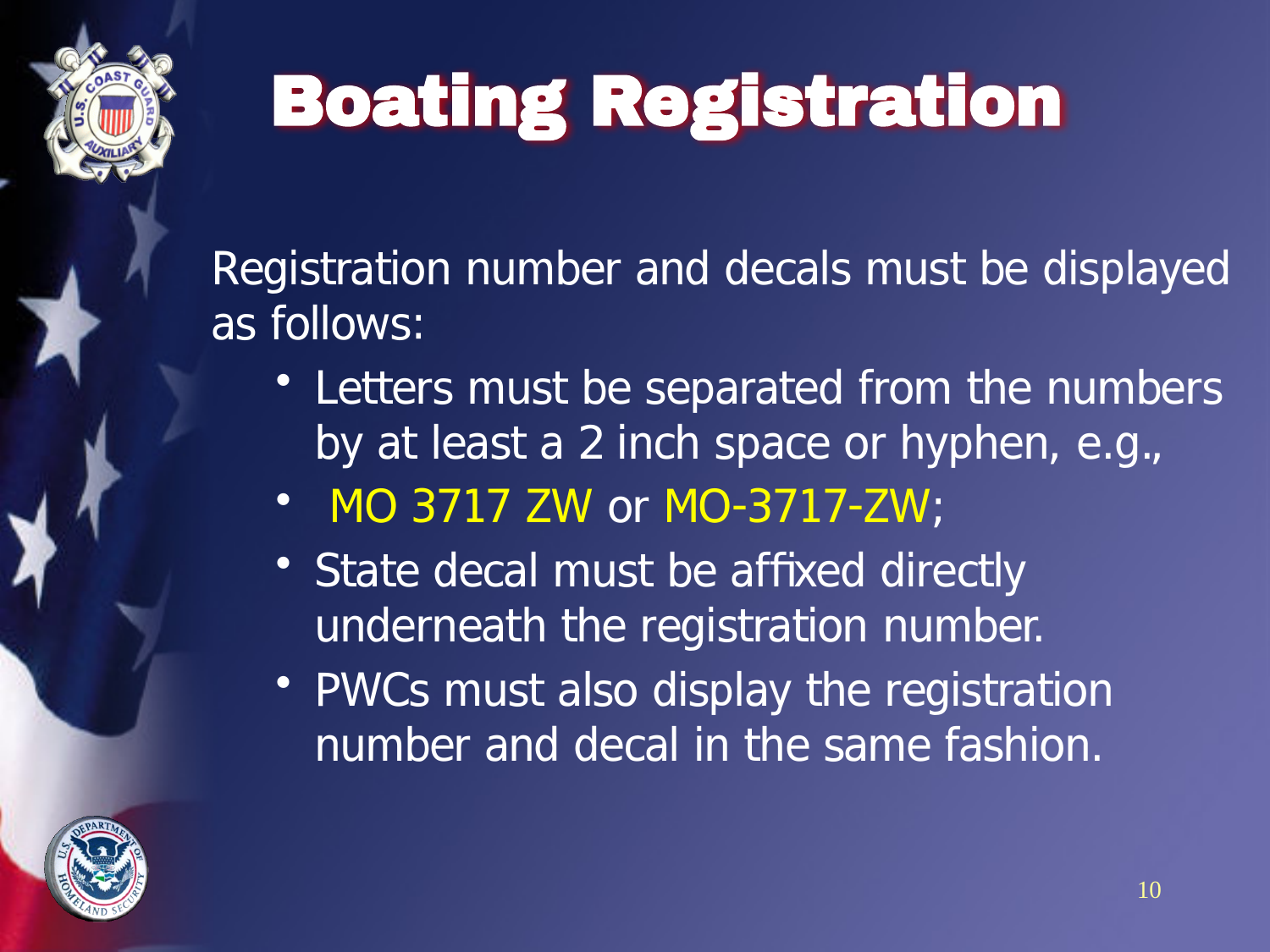

# Boating Registration
Registration number and decals must be displayed as follows:
Letters must be separated from the numbers by at least a 2 inch space or hyphen, e.g.,
 MO 3717 ZW or MO-3717-ZW;
State decal must be affixed directly underneath the registration number.
PWCs must also display the registration number and decal in the same fashion.
10